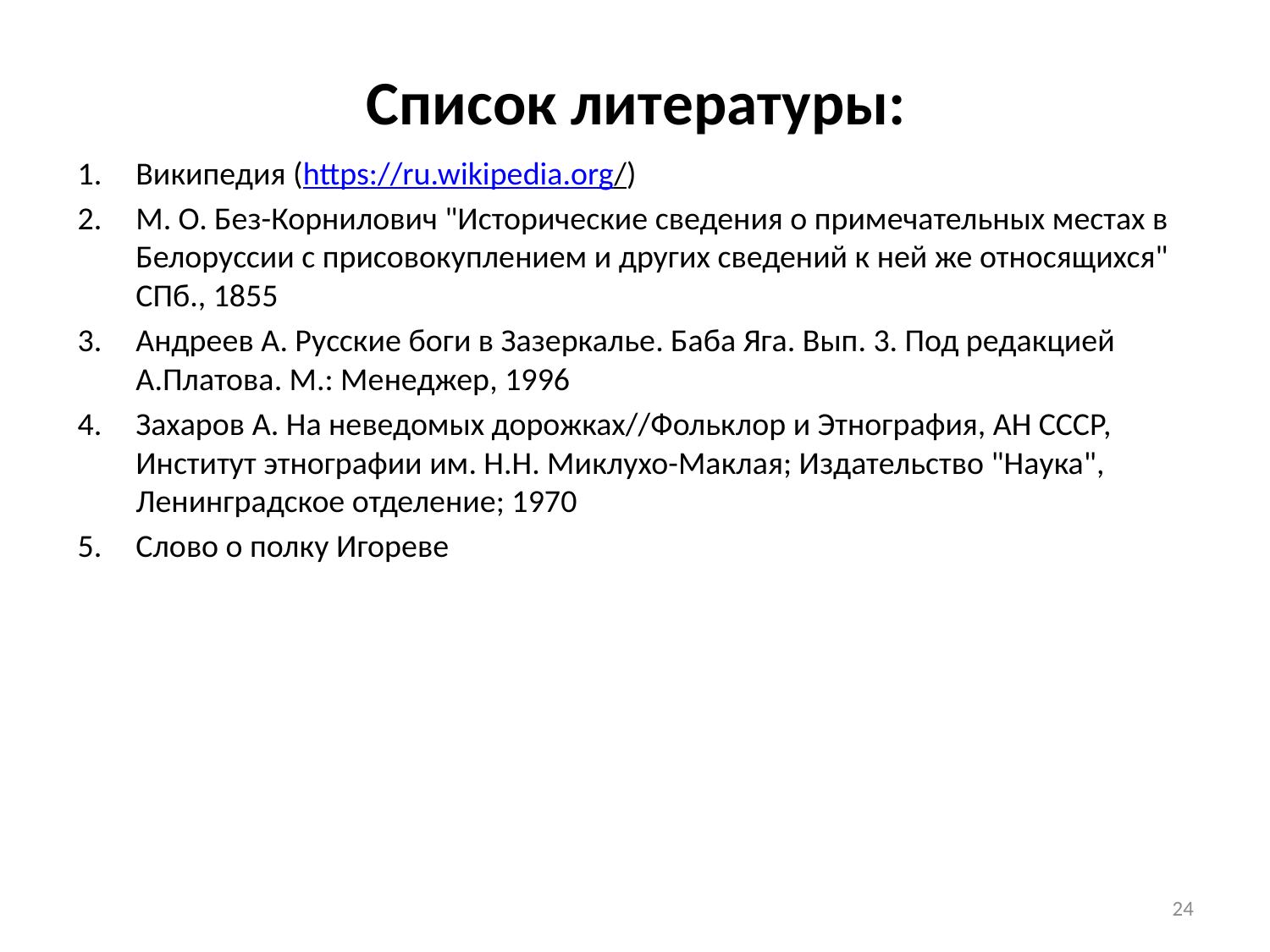

# Список литературы:
Википедия (https://ru.wikipedia.org/)
М. О. Без-Корнилович "Исторические сведения о примечательных местах в Белоруссии с присовокуплением и других сведений к ней же относящихся" СПб., 1855
Андреев А. Русские боги в Зазеркалье. Баба Яга. Вып. 3. Под редакцией А.Платова. М.: Менеджер, 1996
Захаров А. На неведомых дорожках//Фольклор и Этнография, АН СССР, Институт этнографии им. Н.Н. Миклухо-Маклая; Издательство "Наука", Ленинградское отделение; 1970
Слово о полку Игореве

24